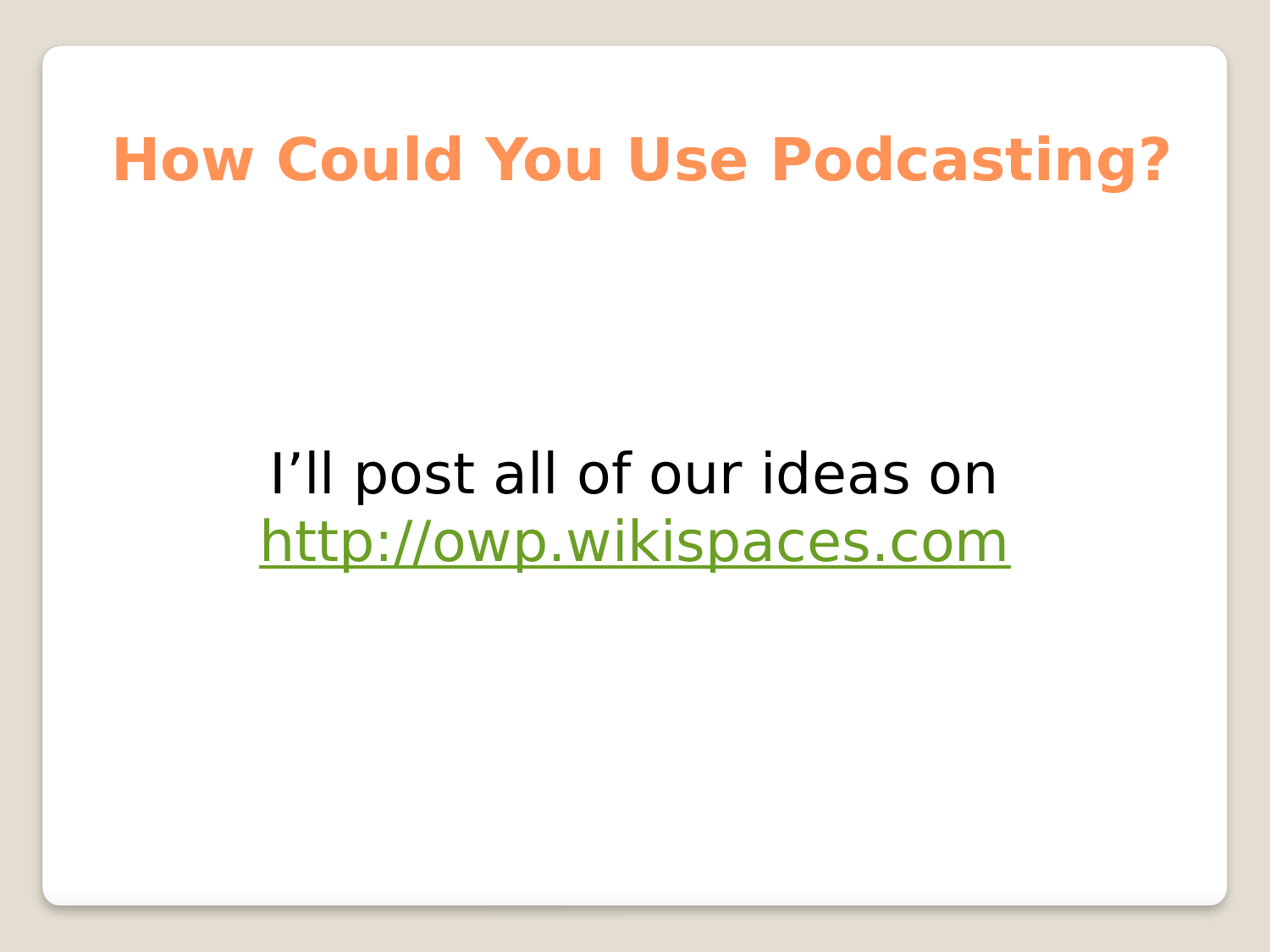

How Could You Use Podcasting?

I’ll post all of our ideas on
http://owp.wikispaces.com